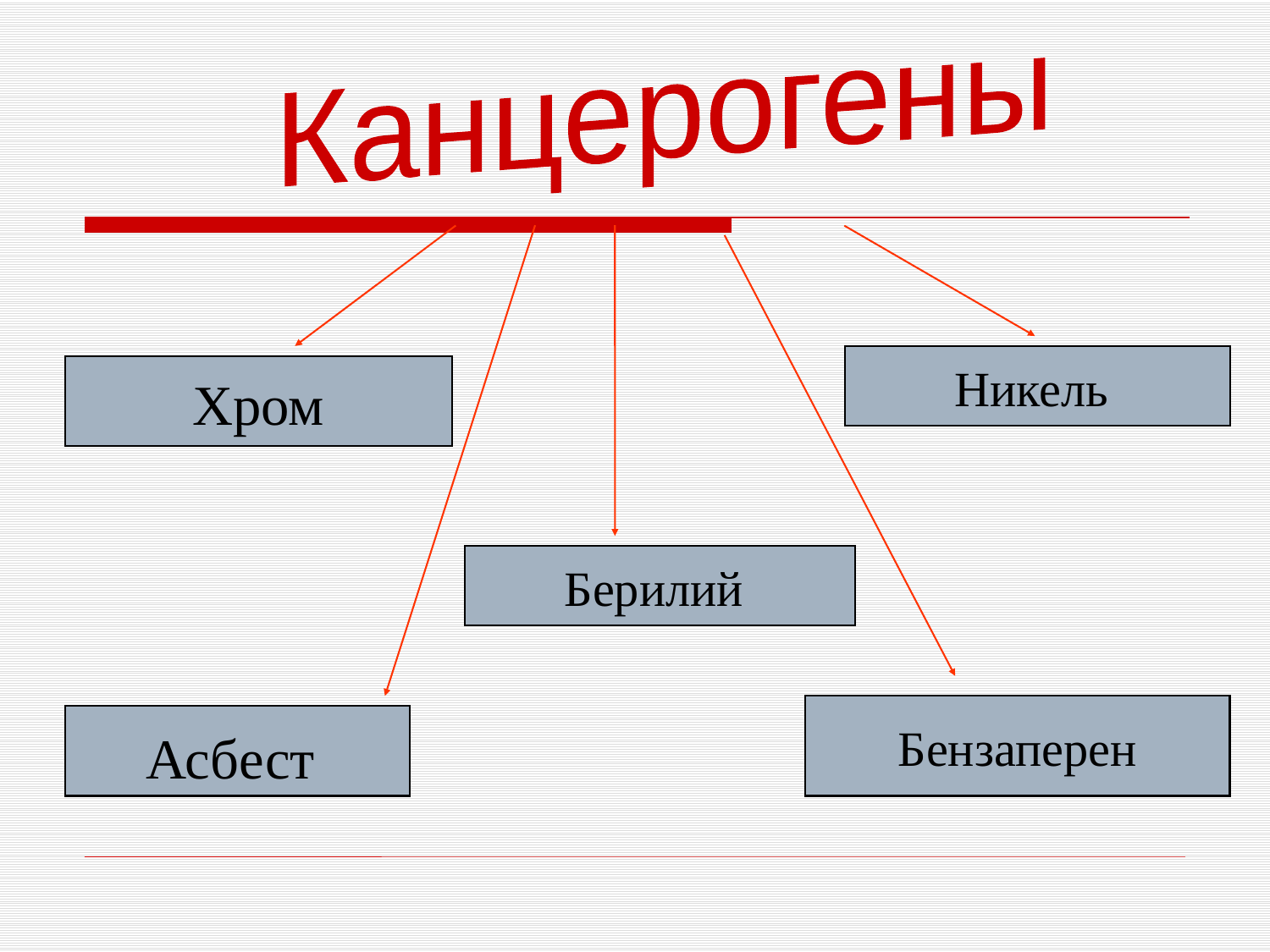

Канцерогены
#

Никель

Хром

Берилий

Бензаперен

Асбест